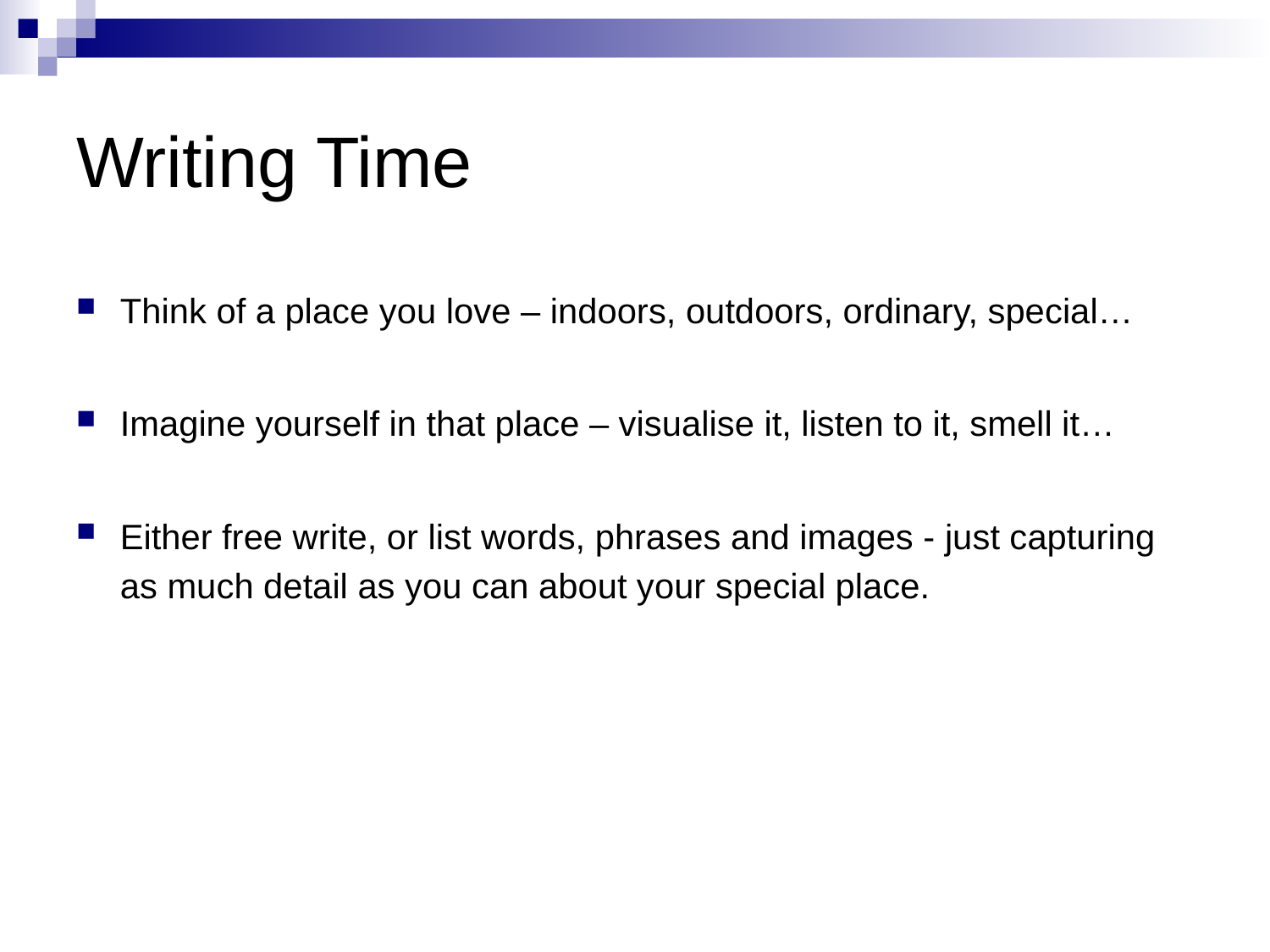

# Writing Time
Think of a place you love – indoors, outdoors, ordinary, special…

Imagine yourself in that place – visualise it, listen to it, smell it…

Either free write, or list words, phrases and images - just capturing as much detail as you can about your special place.